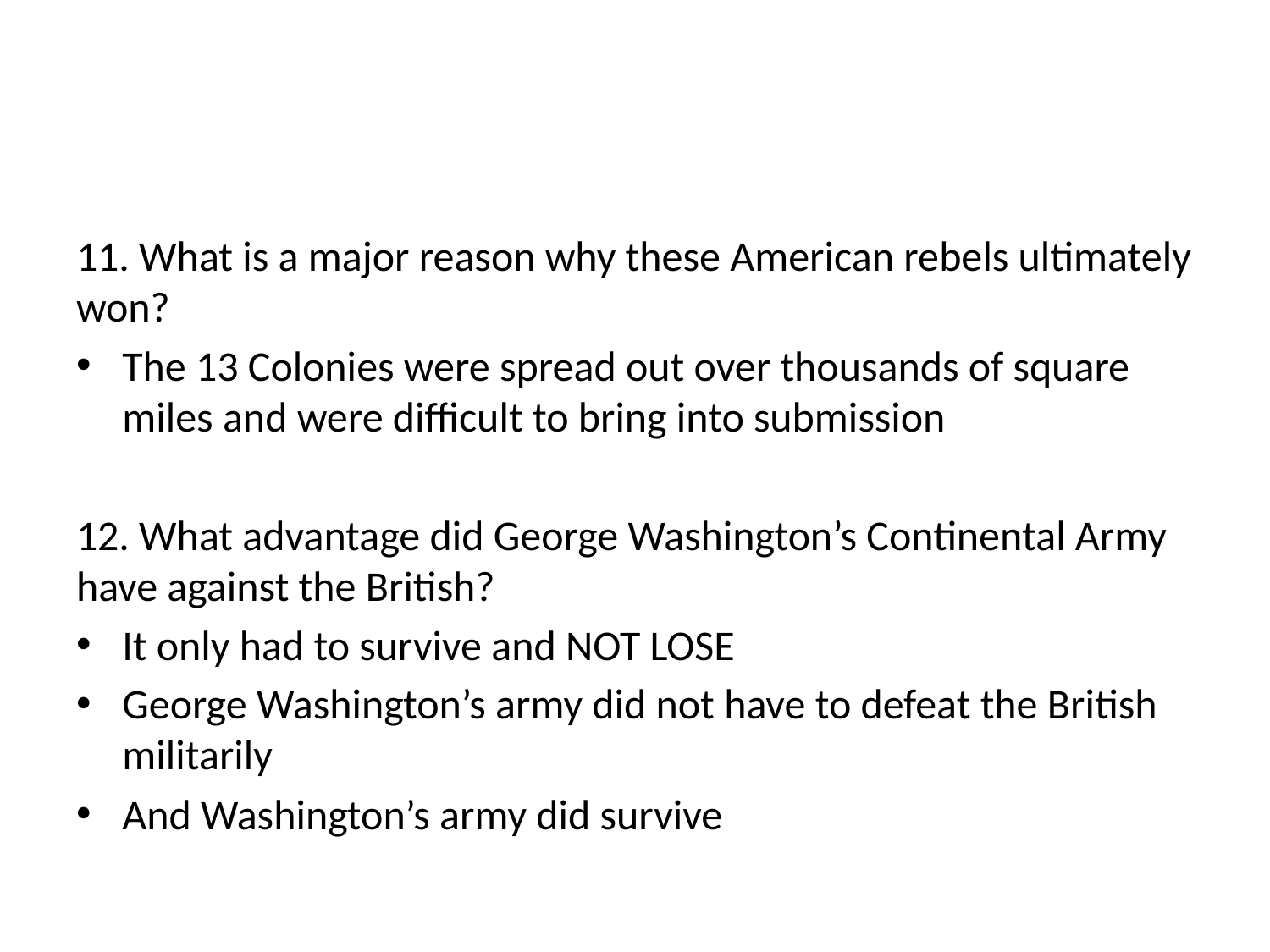

#
11. What is a major reason why these American rebels ultimately won?
The 13 Colonies were spread out over thousands of square miles and were difficult to bring into submission

12. What advantage did George Washington’s Continental Army have against the British?
It only had to survive and NOT LOSE
George Washington’s army did not have to defeat the British militarily
And Washington’s army did survive